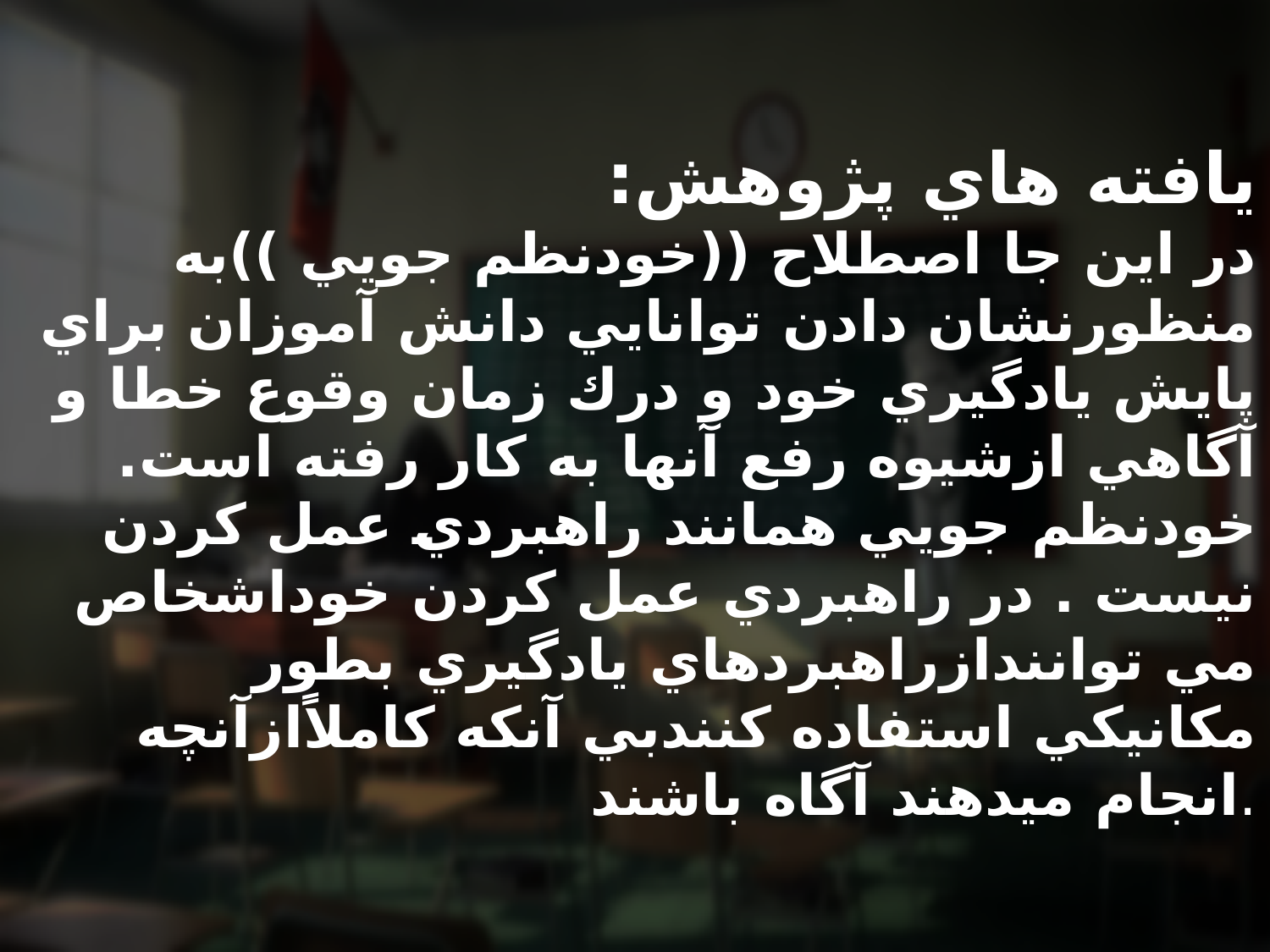

# يافته هاي پژوهش: در اين جا اصطلاح ((خودنظم جويي ))به منظورنشان دادن توانايي دانش آموزان براي پايش يادگيري خود و درك زمان وقوع خطا و آگاهي ازشيوه رفع آنها به كار رفته است. خودنظم جويي همانند راهبردي عمل كردن نيست . در راهبردي عمل كردن خوداشخاص مي توانندازراهبردهاي يادگيري بطور مكانيكي استفاده كنندبي آنكه كاملاًازآنچه انجام ميدهند آگاه باشند.